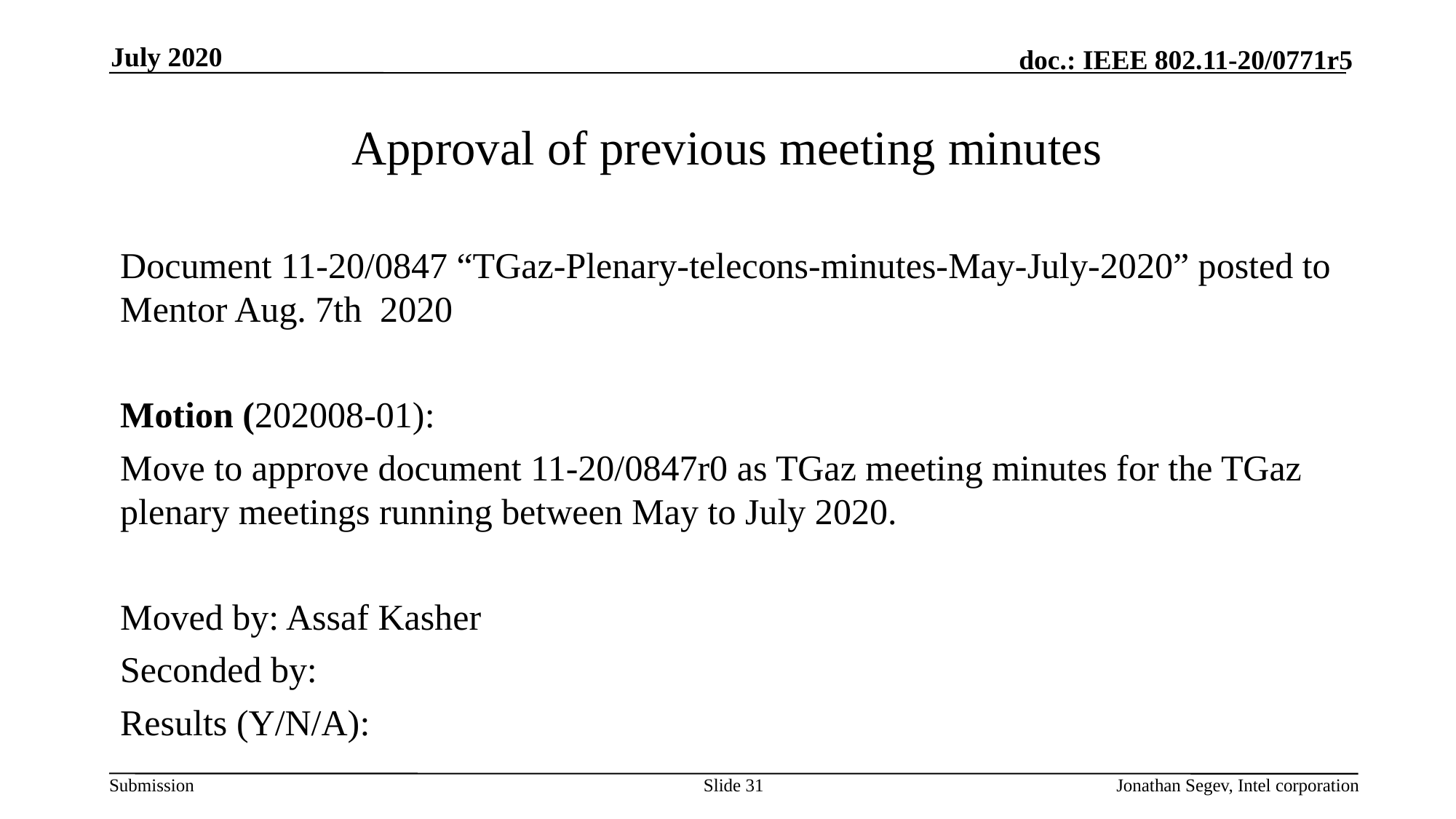

July 2020
# Approval of previous meeting minutes
Document 11-20/0847 “TGaz-Plenary-telecons-minutes-May-July-2020” posted to Mentor Aug. 7th  2020

Motion (202008-01):
Move to approve document 11-20/0847r0 as TGaz meeting minutes for the TGaz plenary meetings running between May to July 2020.

Moved by: Assaf Kasher
Seconded by:
Results (Y/N/A):
Slide 31
Jonathan Segev, Intel corporation